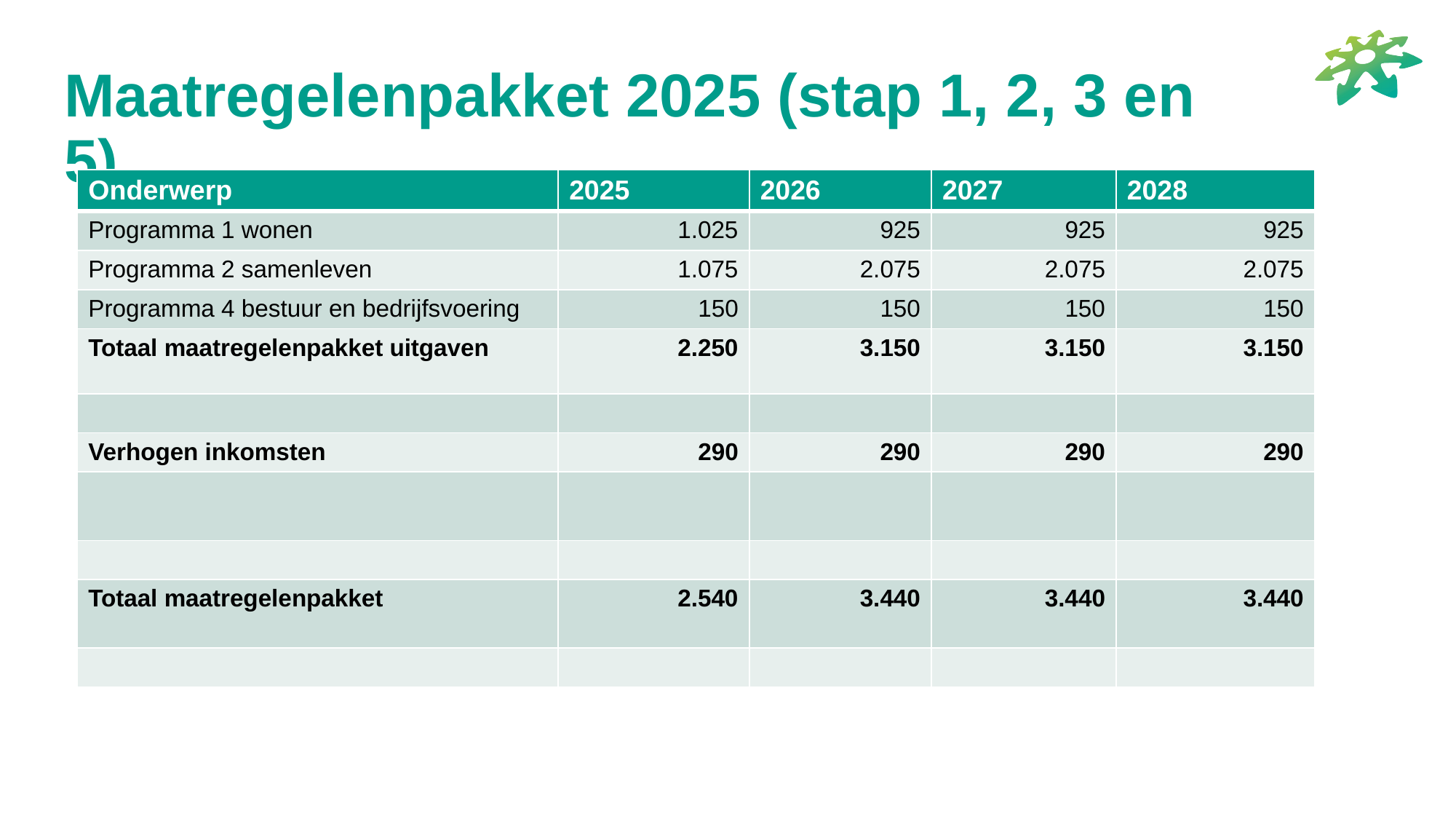

# Maatregelenpakket 2025 (stap 1, 2, 3 en 5)
| Onderwerp | 2025 | 2026 | 2027 | 2028 |
| --- | --- | --- | --- | --- |
| Programma 1 wonen | 1.025 | 925 | 925 | 925 |
| Programma 2 samenleven | 1.075 | 2.075 | 2.075 | 2.075 |
| Programma 4 bestuur en bedrijfsvoering | 150 | 150 | 150 | 150 |
| Totaal maatregelenpakket uitgaven | 2.250 | 3.150 | 3.150 | 3.150 |
|  |  |  |  |  |
| Verhogen inkomsten | 290 | 290 | 290 | 290 |
|  |  |  |  |  |
|  |  |  |  |  |
| Totaal maatregelenpakket | 2.540 | 3.440 | 3.440 | 3.440 |
|  |  |  |  |  |